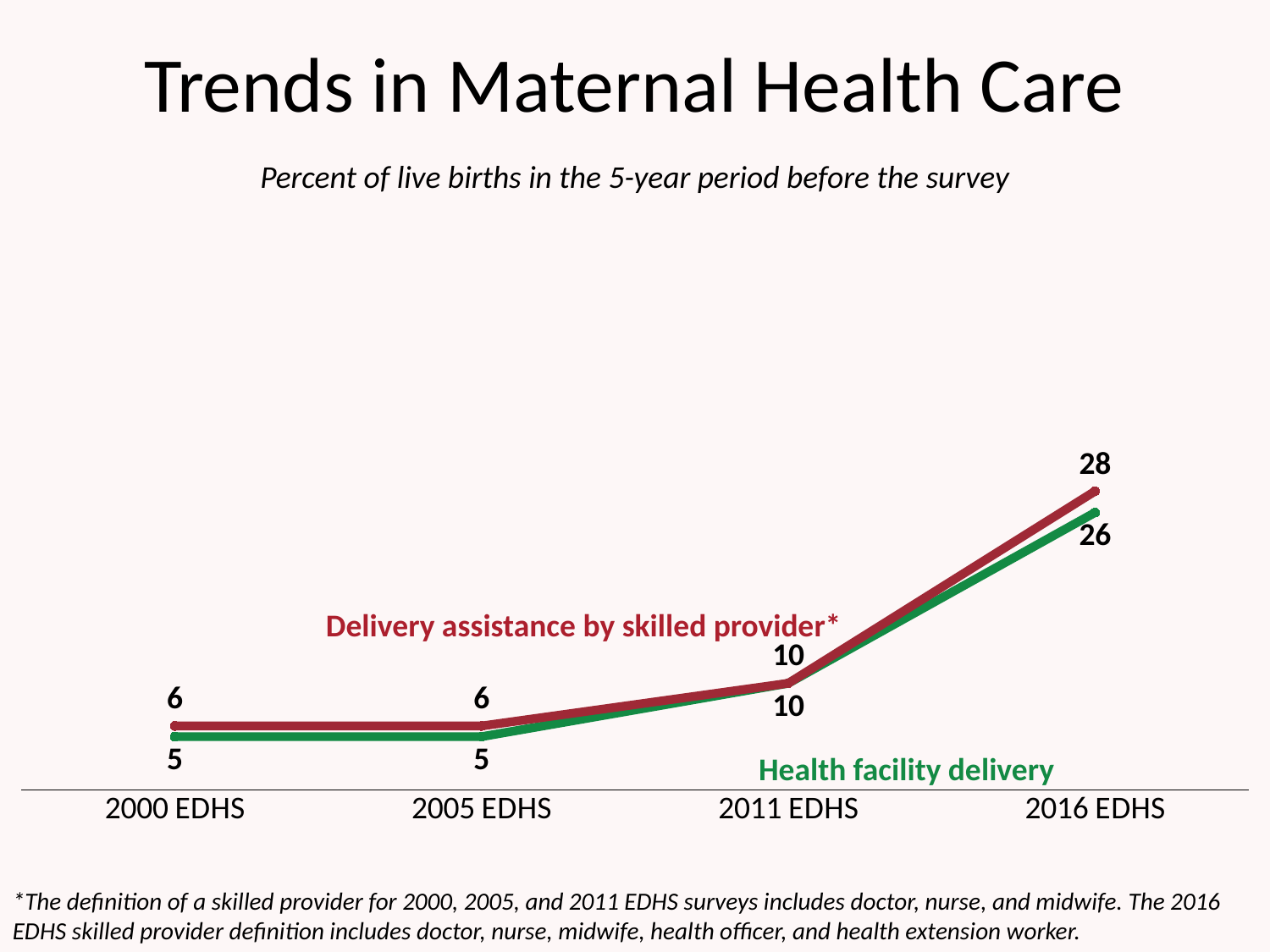

# Trends in Maternal Health Care
Percent of live births in the 5-year period before the survey

### Chart

| Category | Delivery in a health facility | Delivery assisted by a skilled provider |
|---|---|---|
| 2000 EDHS | 5.0 | 6.0 |
| 2005 EDHS | 5.0 | 6.0 |
| 2011 EDHS | 10.0 | 10.0 |
| 2016 EDHS | 26.0 | 28.0 |
Delivery assistance by skilled provider*
Health facility delivery
*The definition of a skilled provider for 2000, 2005, and 2011 EDHS surveys includes doctor, nurse, and midwife. The 2016 EDHS skilled provider definition includes doctor, nurse, midwife, health officer, and health extension worker.